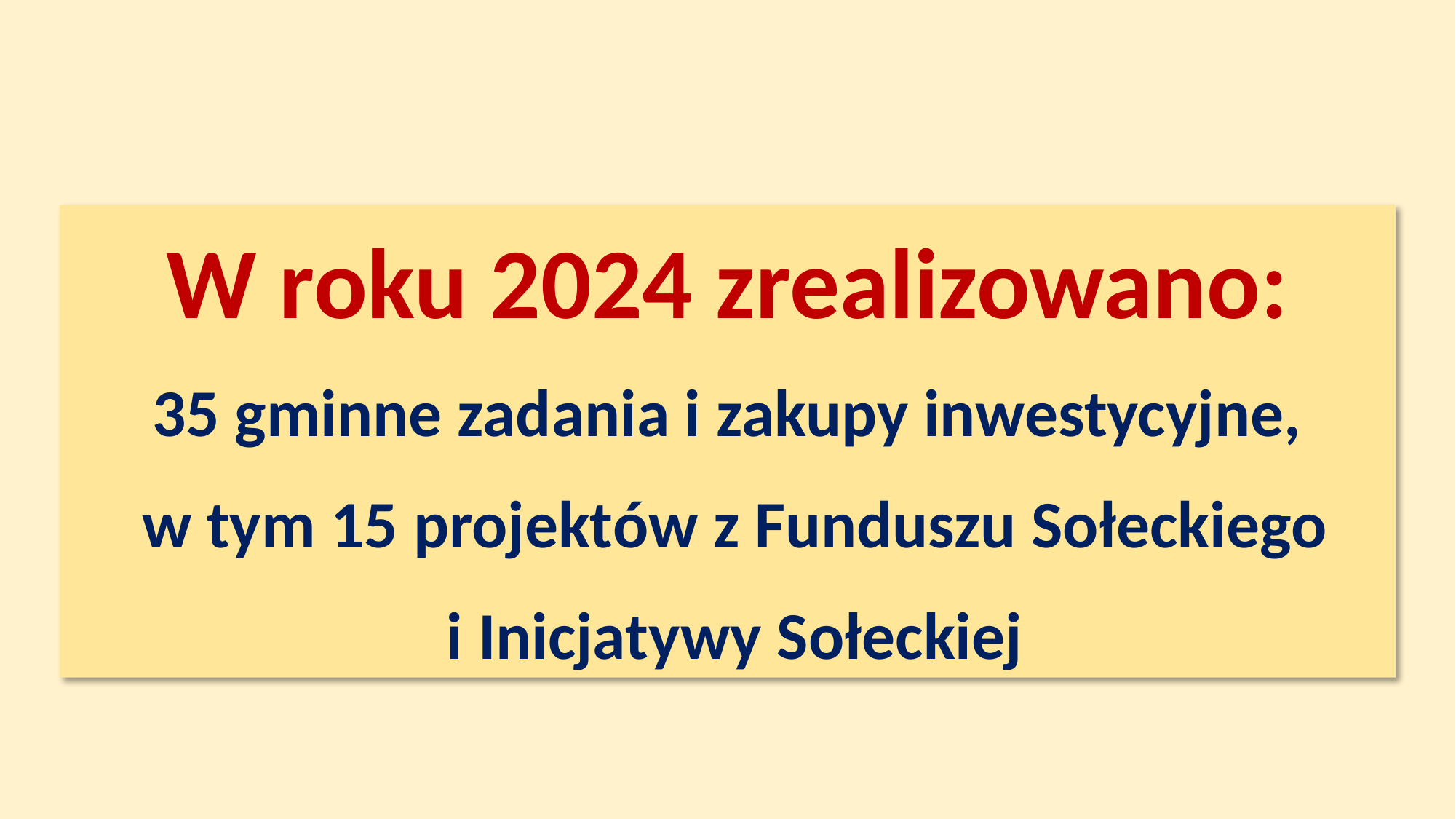

W roku 2024 zrealizowano:
35 gminne zadania i zakupy inwestycyjne,
 w tym 15 projektów z Funduszu Sołeckiego
 i Inicjatywy Sołeckiej